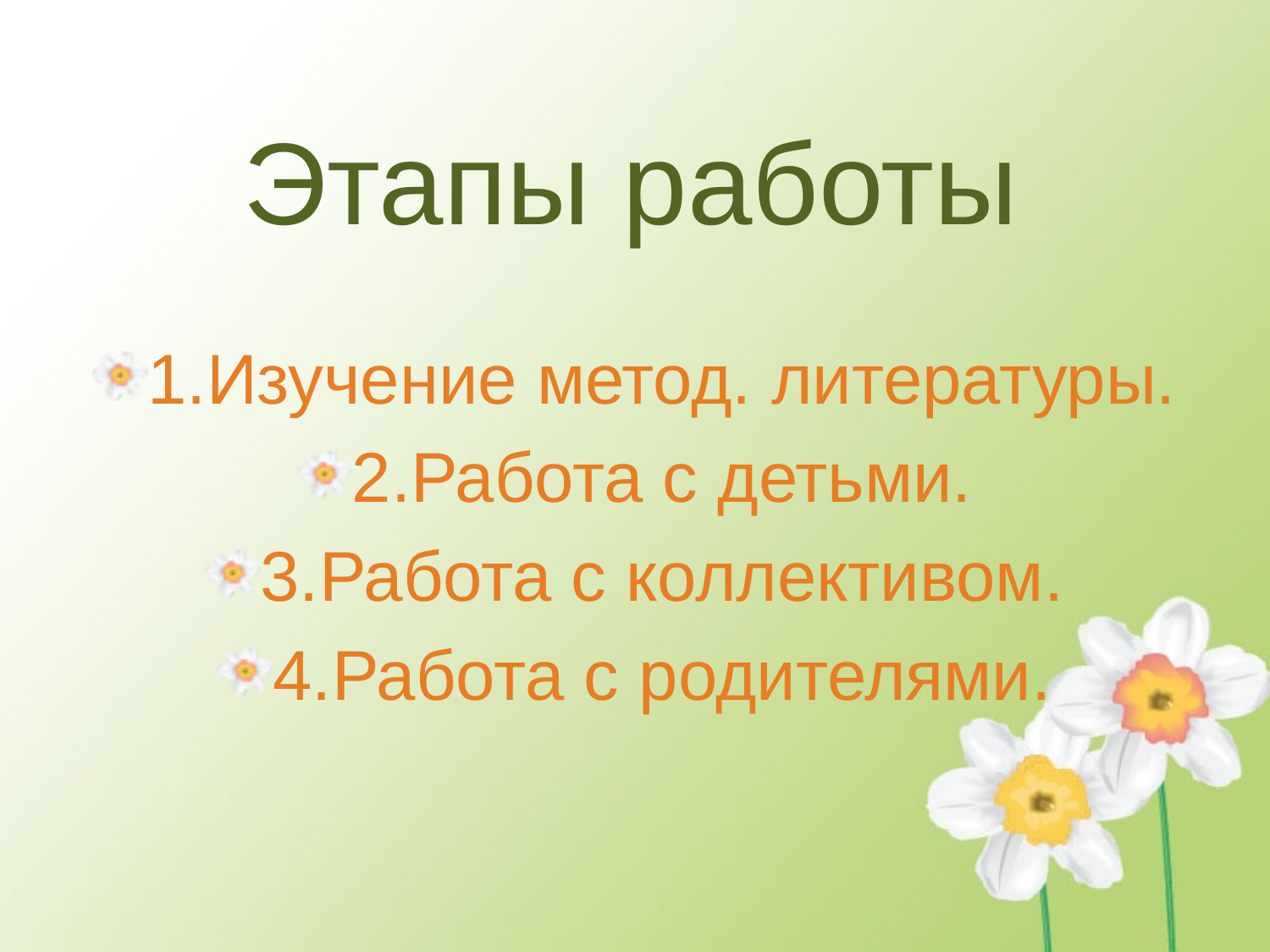

# Этапы работы
1.Изучение метод. литературы.
2.Работа с детьми.
3.Работа с коллективом.
4.Работа с родителями.